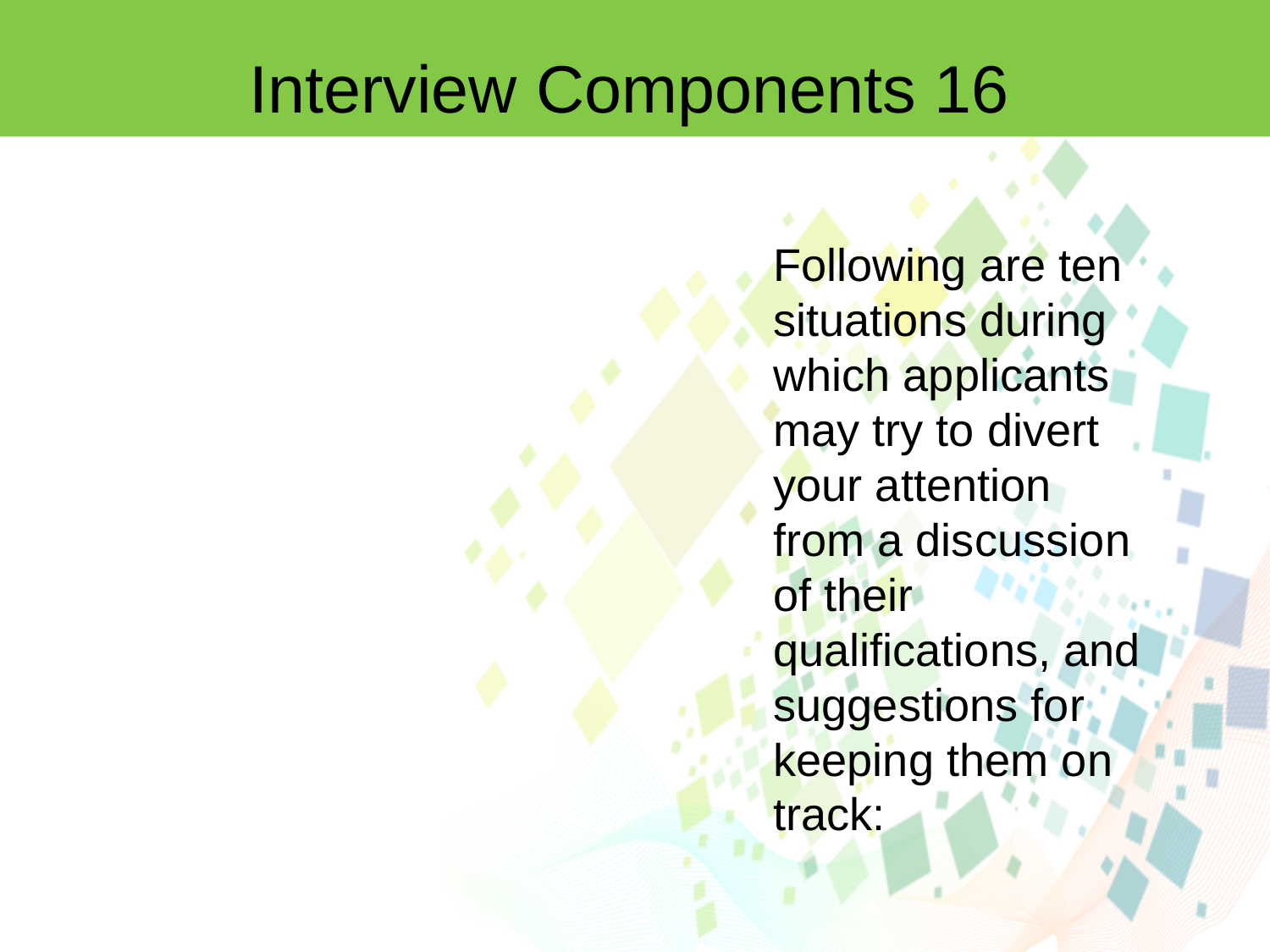

Interview Components 16
Following are ten situations during which applicants may try to divert your attention
from a discussion of their qualifications, and suggestions for keeping them on track: